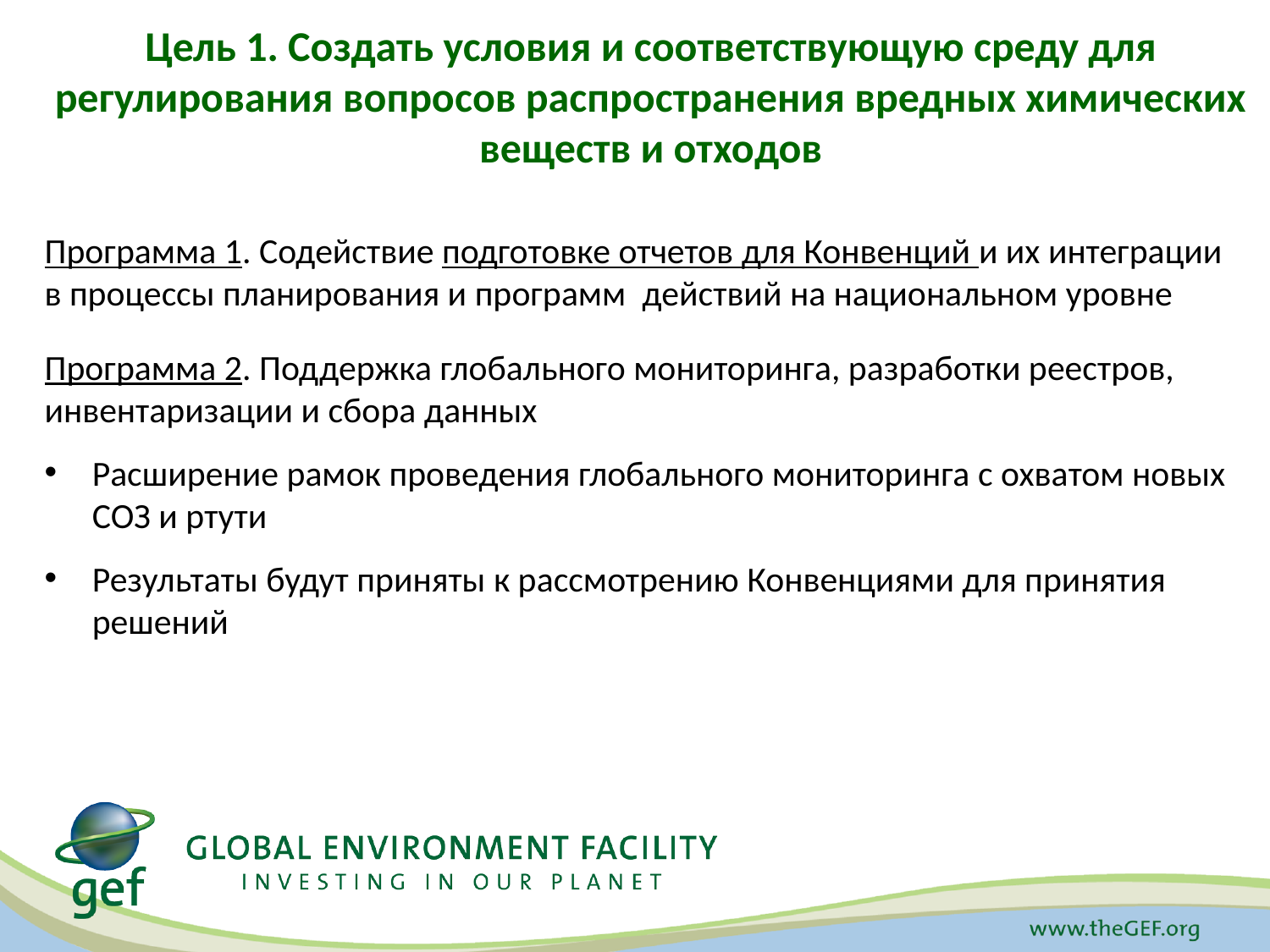

# Цель 1. Создать условия и соответствующую среду для регулирования вопросов распространения вредных химических веществ и отходов
Программа 1. Содействие подготовке отчетов для Конвенций и их интеграции в процессы планирования и программ  действий на национальном уровне
Программа 2. Поддержка глобального мониторинга, разработки реестров, инвентаризации и сбора данных
Расширение рамок проведения глобального мониторинга с охватом новых СОЗ и ртути
Результаты будут приняты к рассмотрению Конвенциями для принятия решений